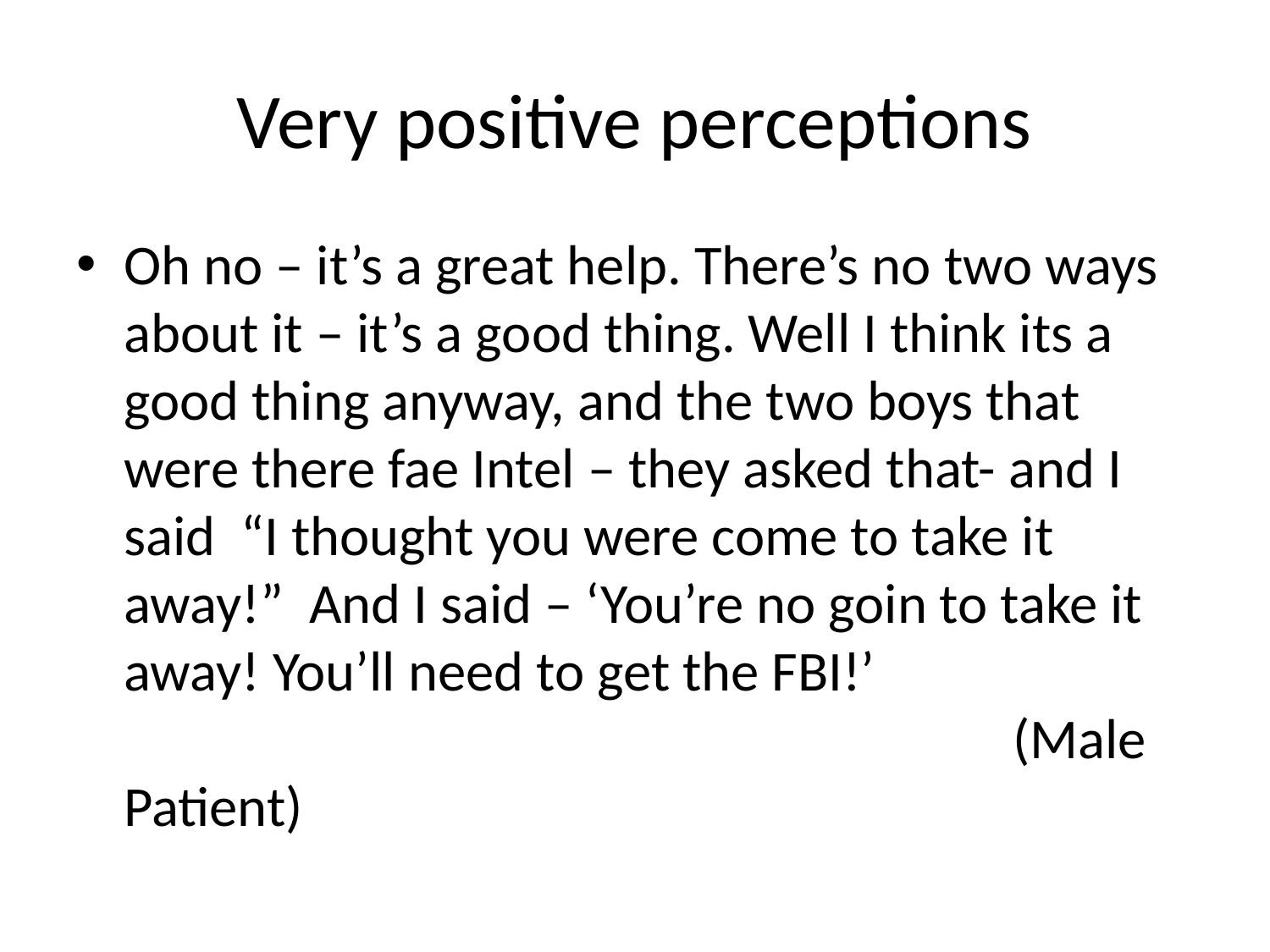

# Very positive perceptions
Oh no – it’s a great help. There’s no two ways about it – it’s a good thing. Well I think its a good thing anyway, and the two boys that were there fae Intel – they asked that- and I said  “I thought you were come to take it away!”  And I said – ‘You’re no goin to take it away! You’ll need to get the FBI!’									          (Male Patient)